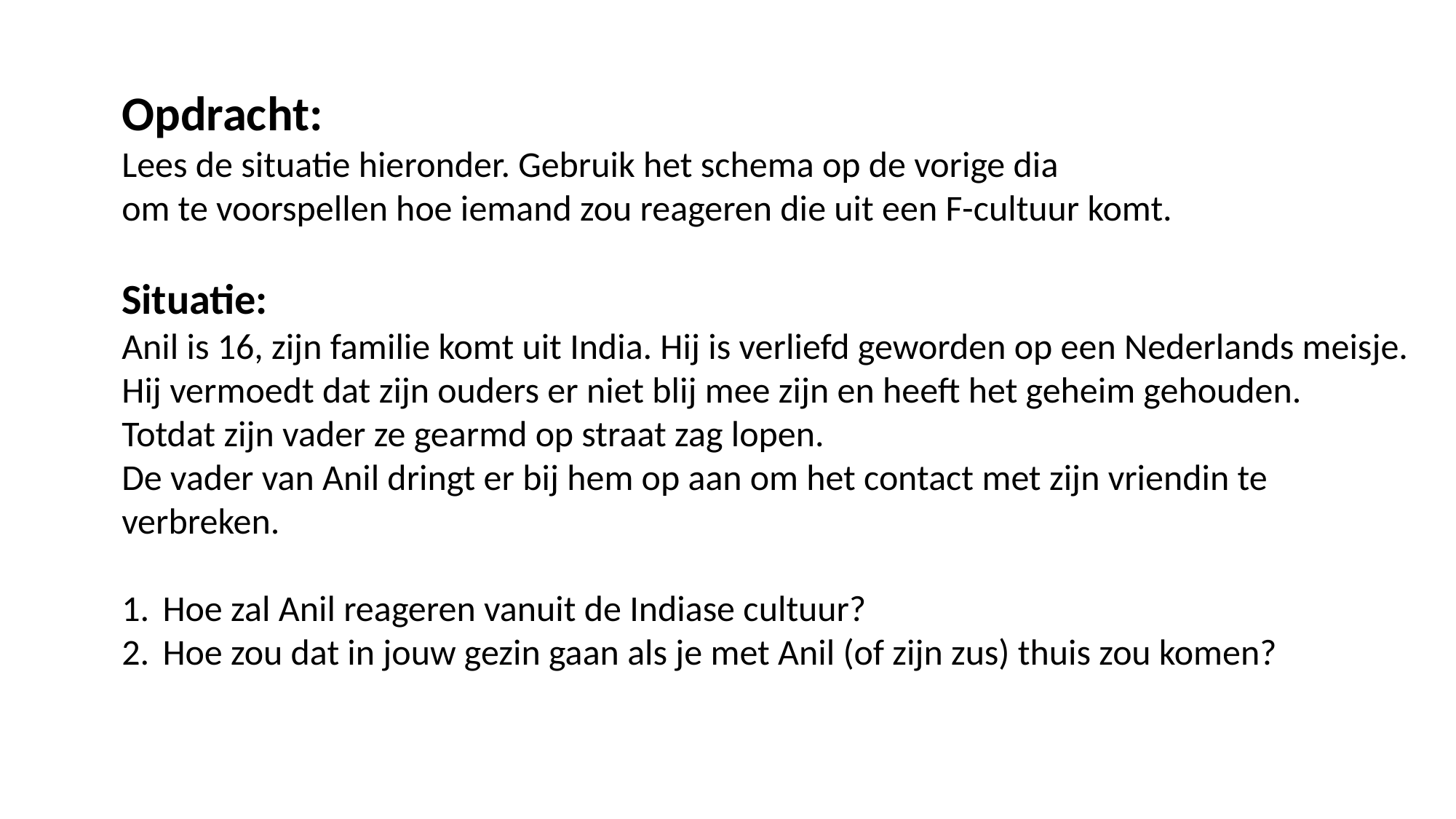

Opdracht:
Lees de situatie hieronder. Gebruik het schema op de vorige dia
om te voorspellen hoe iemand zou reageren die uit een F-cultuur komt.

Situatie:
Anil is 16, zijn familie komt uit India. Hij is verliefd geworden op een Nederlands meisje.
Hij vermoedt dat zijn ouders er niet blij mee zijn en heeft het geheim gehouden.
Totdat zijn vader ze gearmd op straat zag lopen.
De vader van Anil dringt er bij hem op aan om het contact met zijn vriendin te verbreken.

Hoe zal Anil reageren vanuit de Indiase cultuur?
Hoe zou dat in jouw gezin gaan als je met Anil (of zijn zus) thuis zou komen?